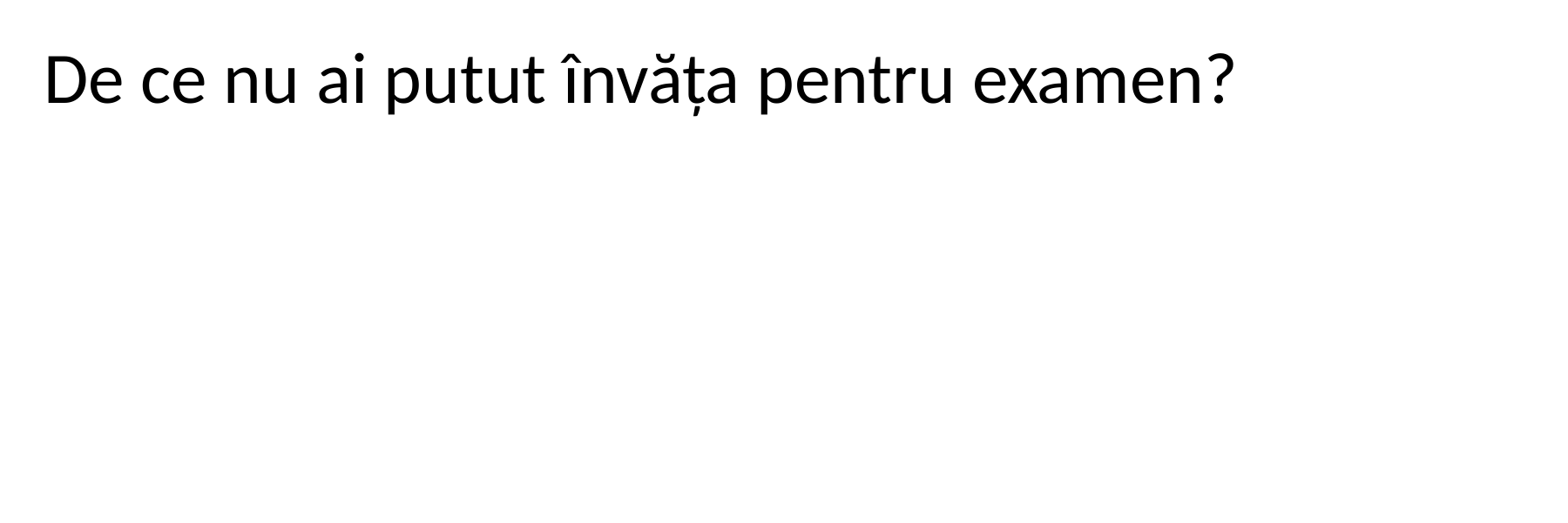

De ce nu ai putut învăța pentru examen?